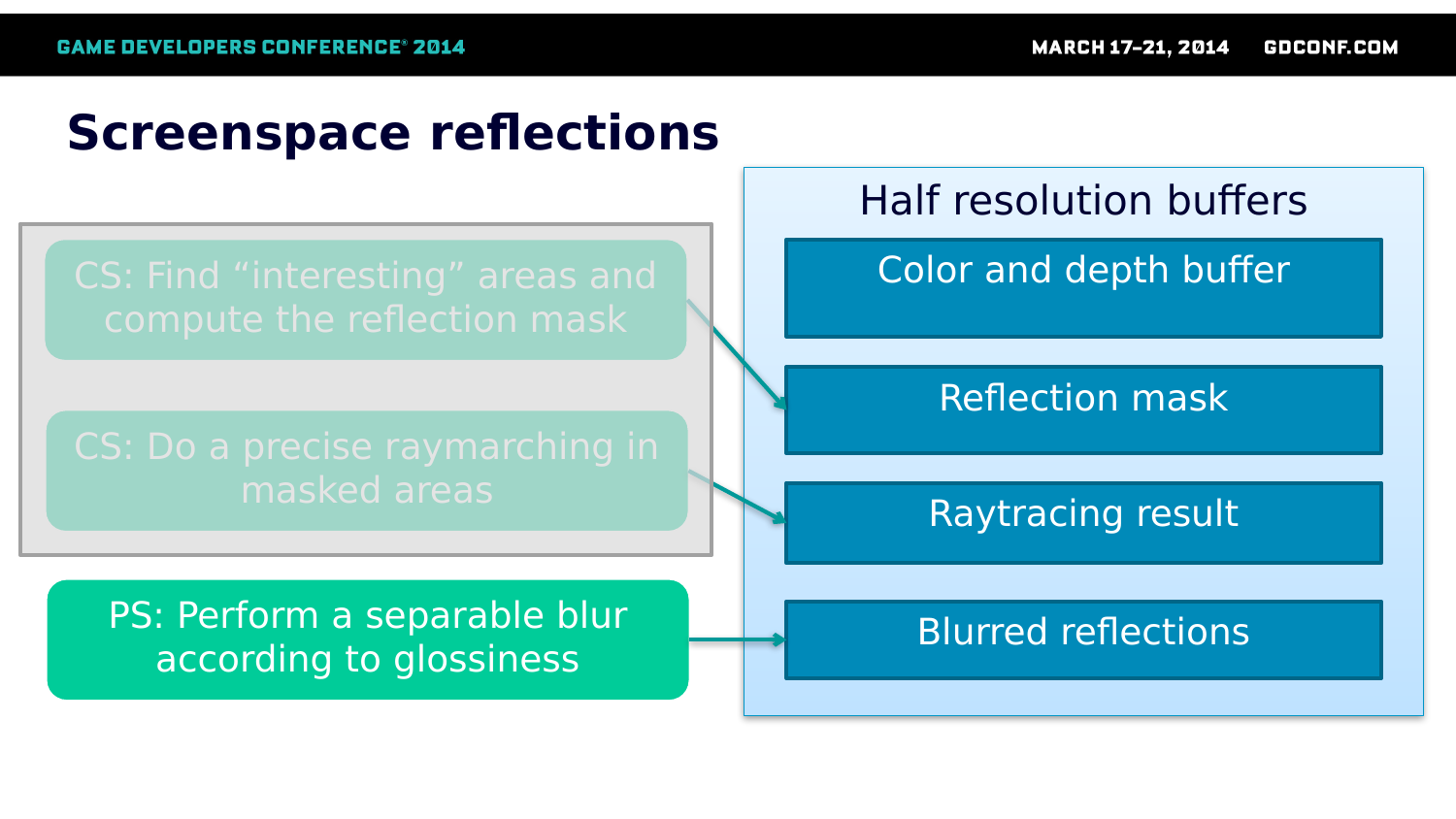

Screenspace reflections
Half resolution buffers

CS: Find “interesting” areas and compute the reflection mask
Color and depth buffer
Reflection mask
CS: Do a precise raymarching in masked areas
Raytracing result
PS: Perform a separable blur according to glossiness
Blurred reflections